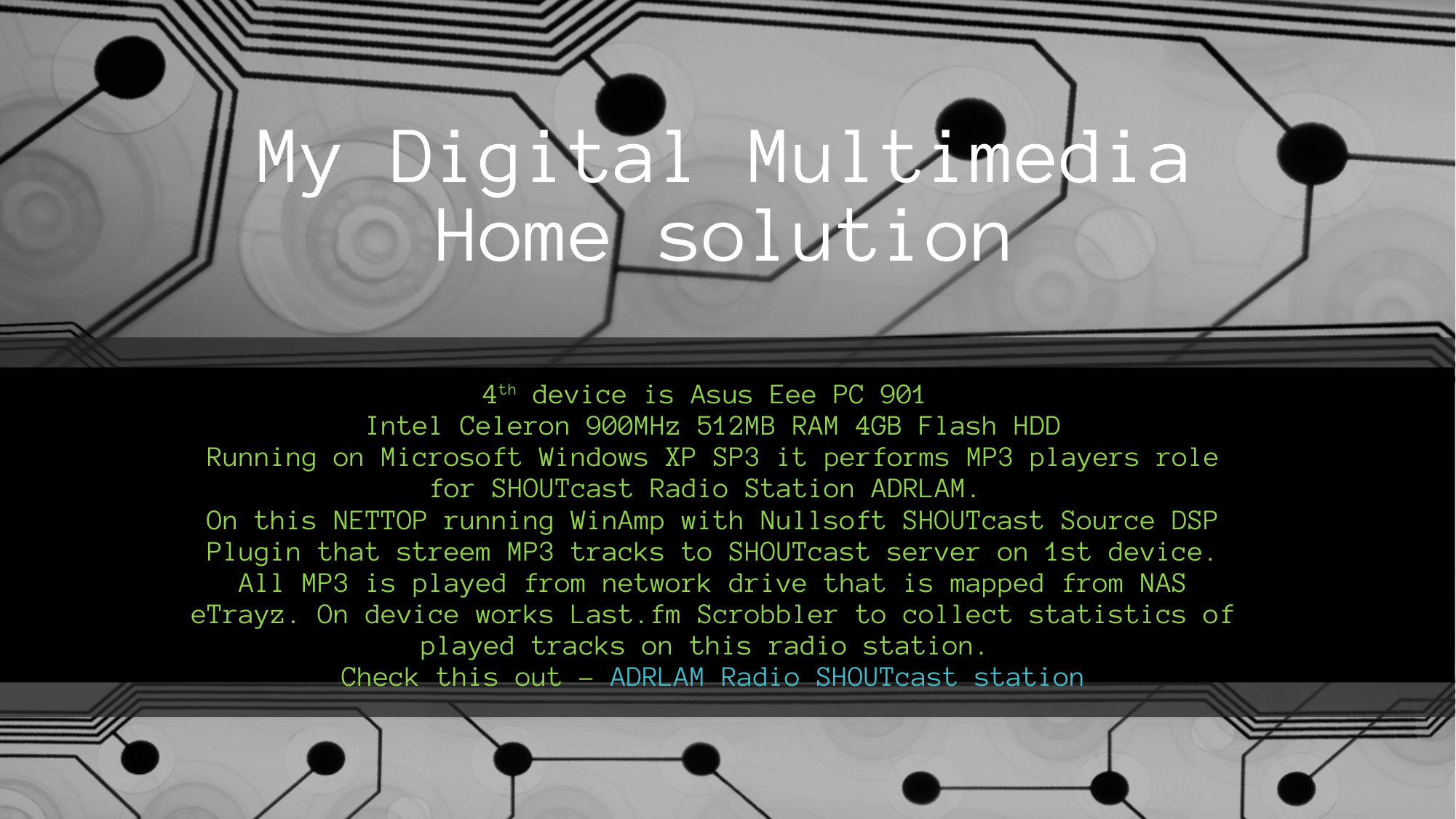

My Digital Multimedia Home solution

4th device is Asus Eee PC 901
Intel Celeron 900MHz 512MB RAM 4GB Flash HDD
Running on Microsoft Windows XP SP3 it performs MP3 players role for SHOUTcast Radio Station ADRLAM.
On this NETTOP running WinAmp with Nullsoft SHOUTcast Source DSP Plugin that streem MP3 tracks to SHOUTcast server on 1st device. All MP3 is played from network drive that is mapped from NAS eTrayz. On device works Last.fm Scrobbler to collect statistics of played tracks on this radio station.
Check this out - ADRLAM Radio SHOUTcast station